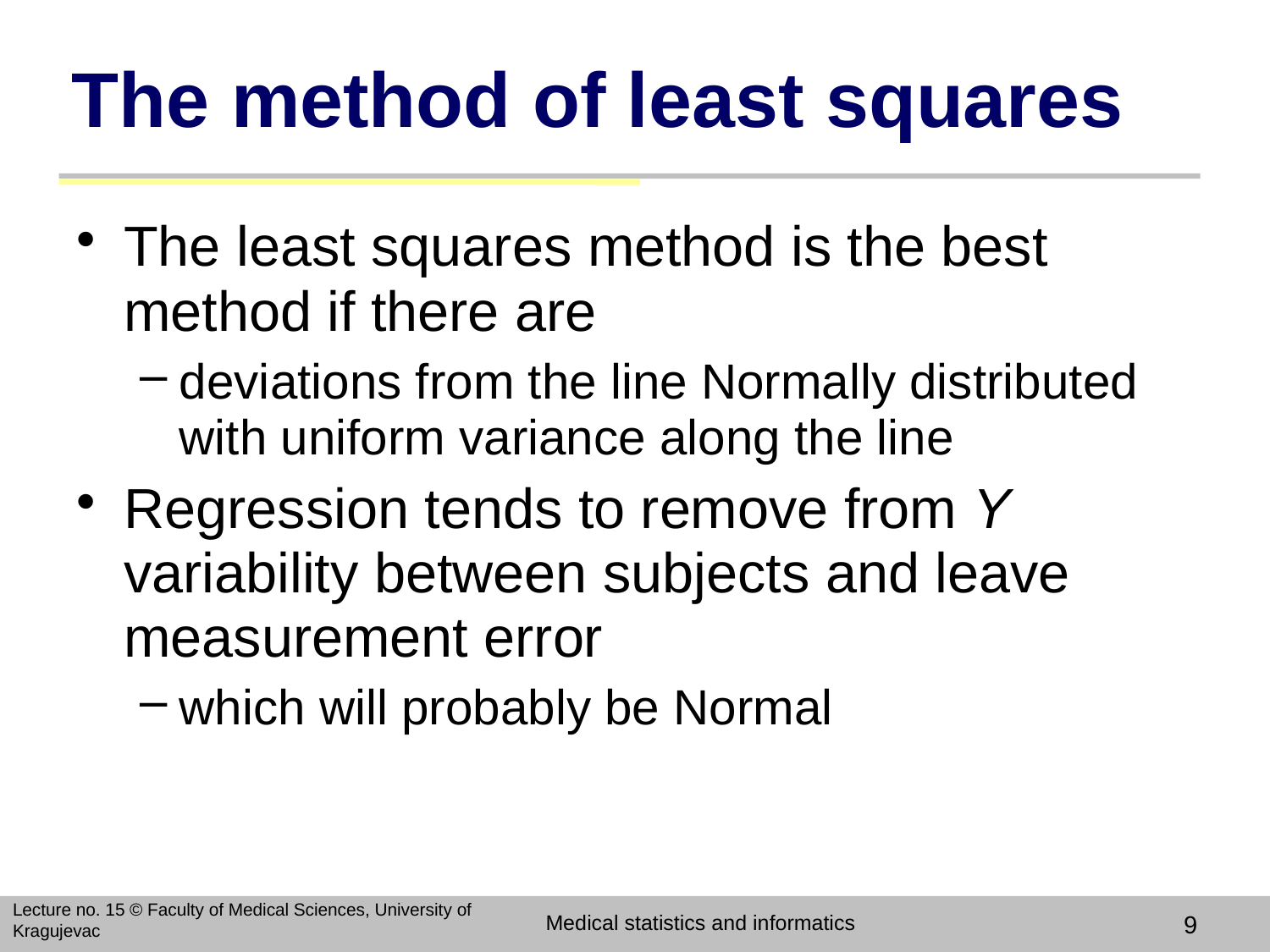

# The method of least squares
The least squares method is the best method if there are
deviations from the line Normally distributed with uniform variance along the line
Regression tends to remove from Y variability between subjects and leave measurement error
which will probably be Normal
Lecture no. 15 © Faculty of Medical Sciences, University of Kragujevac
Medical statistics and informatics
9